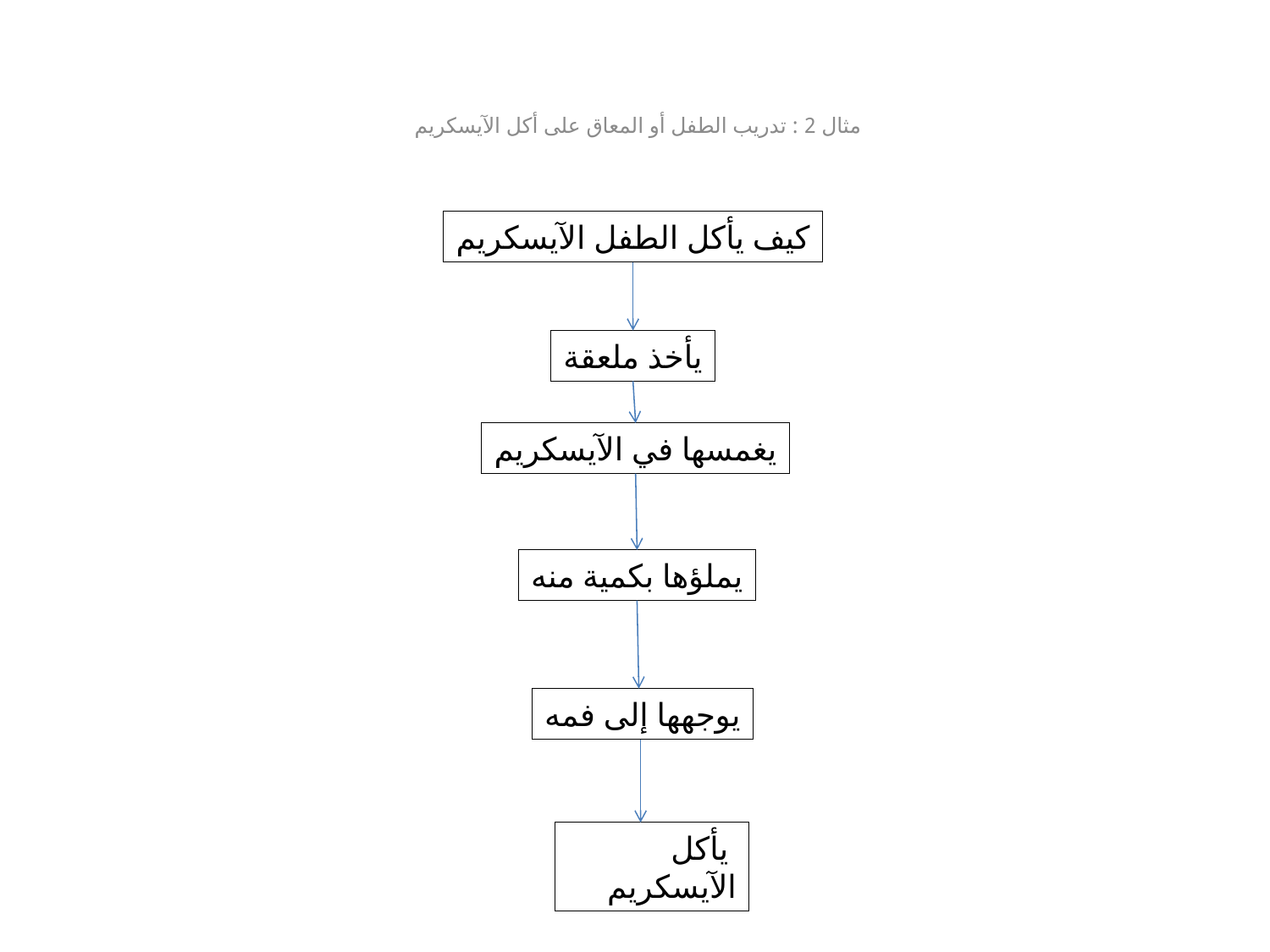

مثال 2 : تدريب الطفل أو المعاق على أكل الآيسكريم
كيف يأكل الطفل الآيسكريم
يأخذ ملعقة
يغمسها في الآيسكريم
يملؤها بكمية منه
يوجهها إلى فمه
 يأكل الآيسكريم